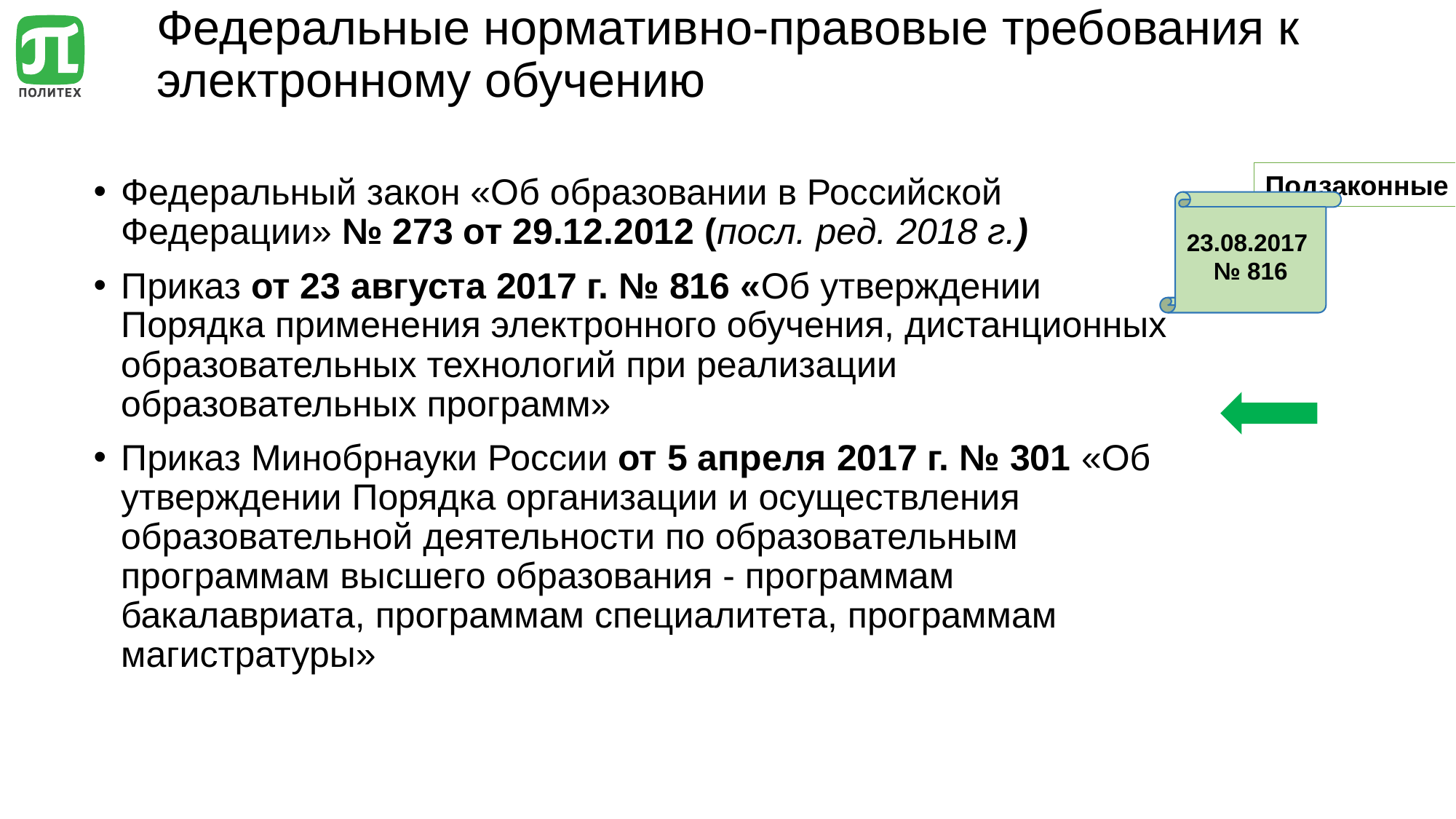

# Федеральные нормативно-правовые требования к электронному обучению
Подзаконные акты
Федеральный закон «Об образовании в Российской Федерации» № 273 от 29.12.2012 (посл. ред. 2018 г.)
Приказ от 23 августа 2017 г. № 816 «Об утверждении Порядка применения электронного обучения, дистанционных образовательных технологий при реализации образовательных программ»
Приказ Минобрнауки России от 5 апреля 2017 г. № 301 «Об утверждении Порядка организации и осуществления образовательной деятельности по образовательным программам высшего образования - программам бакалавриата, программам специалитета, программам магистратуры»

23.08.2017  № 816